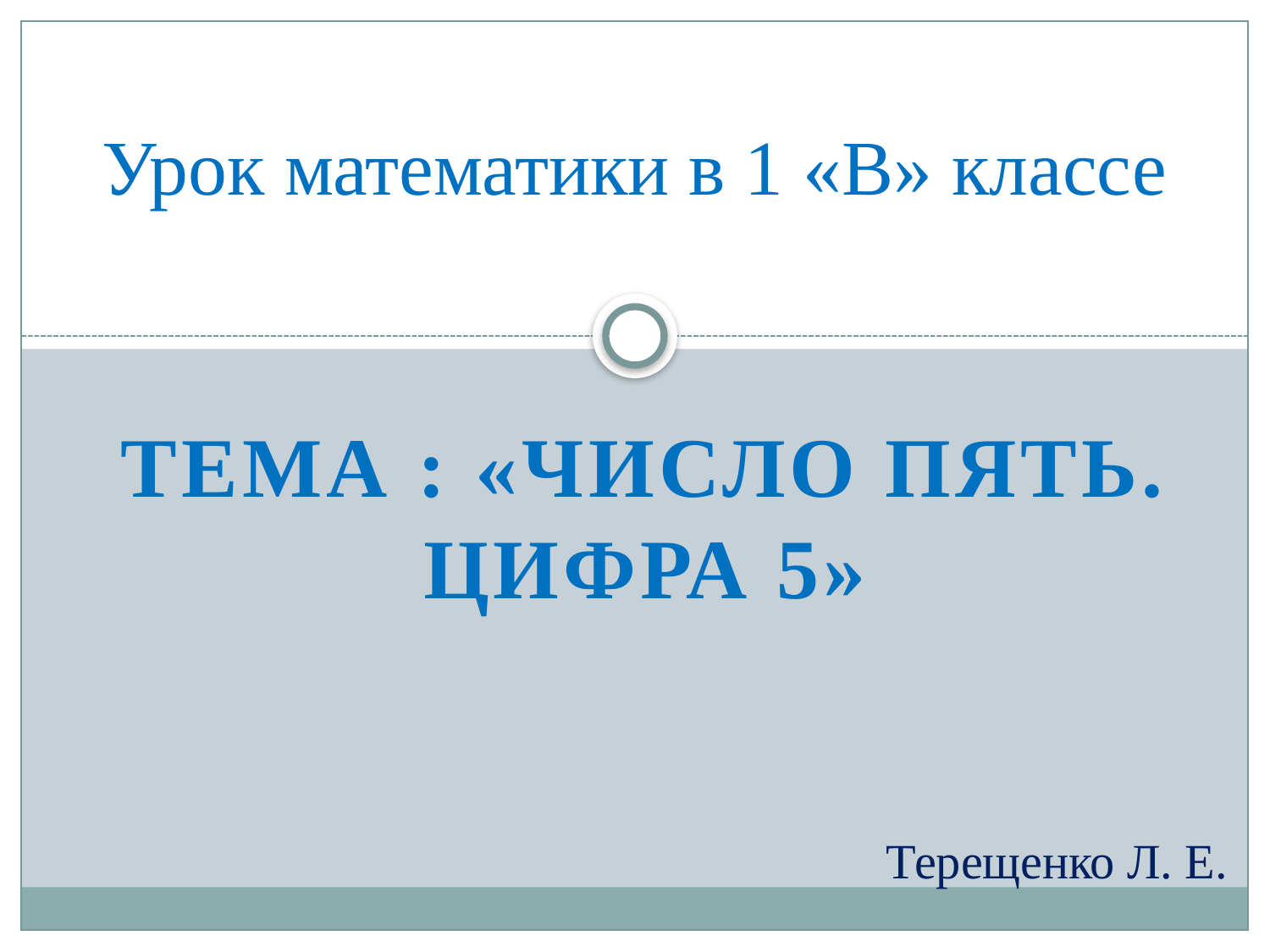

# Урок математики в 1 «В» классе
Тема : «Число пять. Цифра 5»

Терещенко Л. Е.